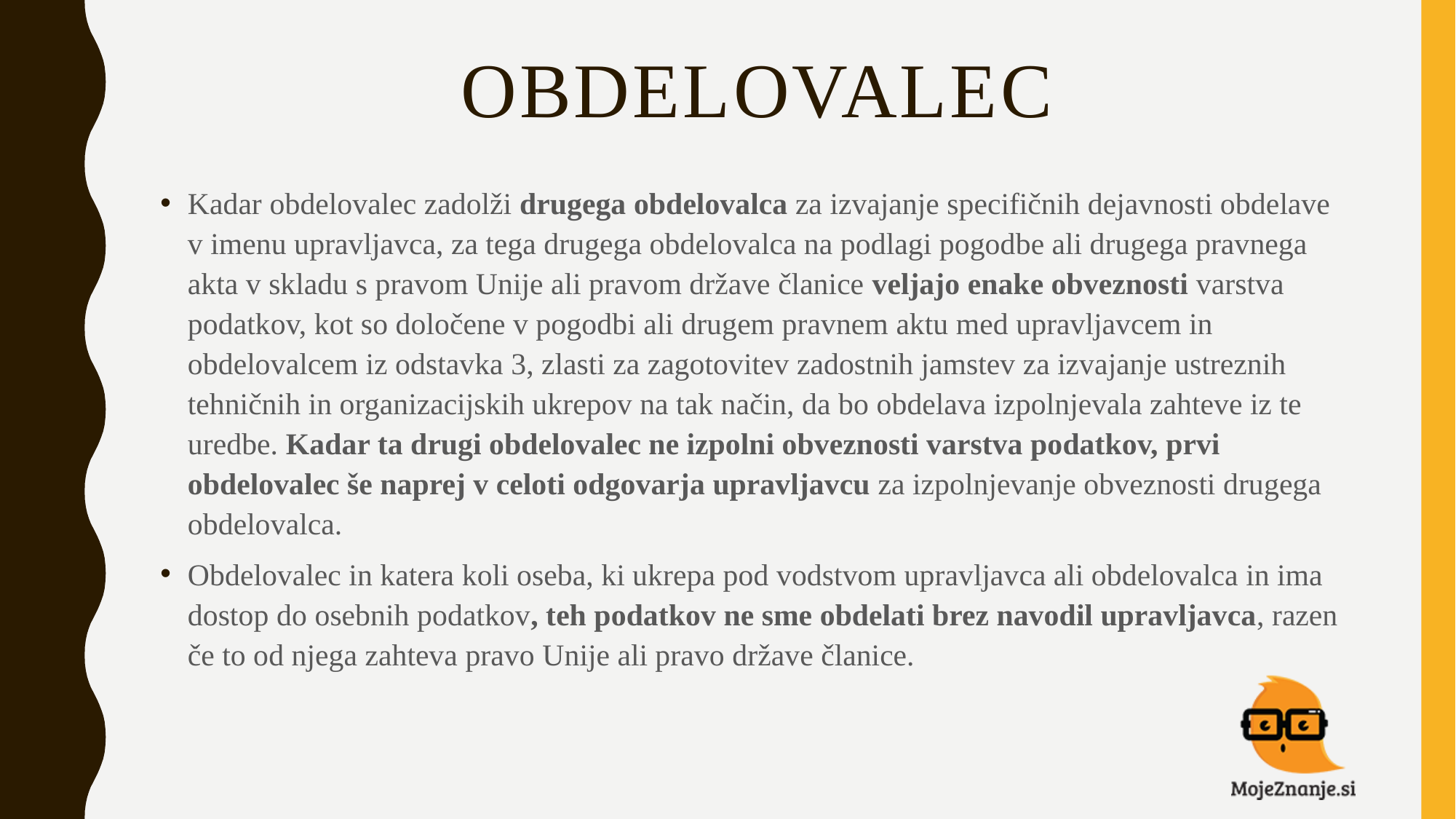

# OBDELOVALEC
Kadar obdelovalec zadolži drugega obdelovalca za izvajanje specifičnih dejavnosti obdelave v imenu upravljavca, za tega drugega obdelovalca na podlagi pogodbe ali drugega pravnega akta v skladu s pravom Unije ali pravom države članice veljajo enake obveznosti varstva podatkov, kot so določene v pogodbi ali drugem pravnem aktu med upravljavcem in obdelovalcem iz odstavka 3, zlasti za zagotovitev zadostnih jamstev za izvajanje ustreznih tehničnih in organizacijskih ukrepov na tak način, da bo obdelava izpolnjevala zahteve iz te uredbe. Kadar ta drugi obdelovalec ne izpolni obveznosti varstva podatkov, prvi obdelovalec še naprej v celoti odgovarja upravljavcu za izpolnjevanje obveznosti drugega obdelovalca.
Obdelovalec in katera koli oseba, ki ukrepa pod vodstvom upravljavca ali obdelovalca in ima dostop do osebnih podatkov, teh podatkov ne sme obdelati brez navodil upravljavca, razen če to od njega zahteva pravo Unije ali pravo države članice.